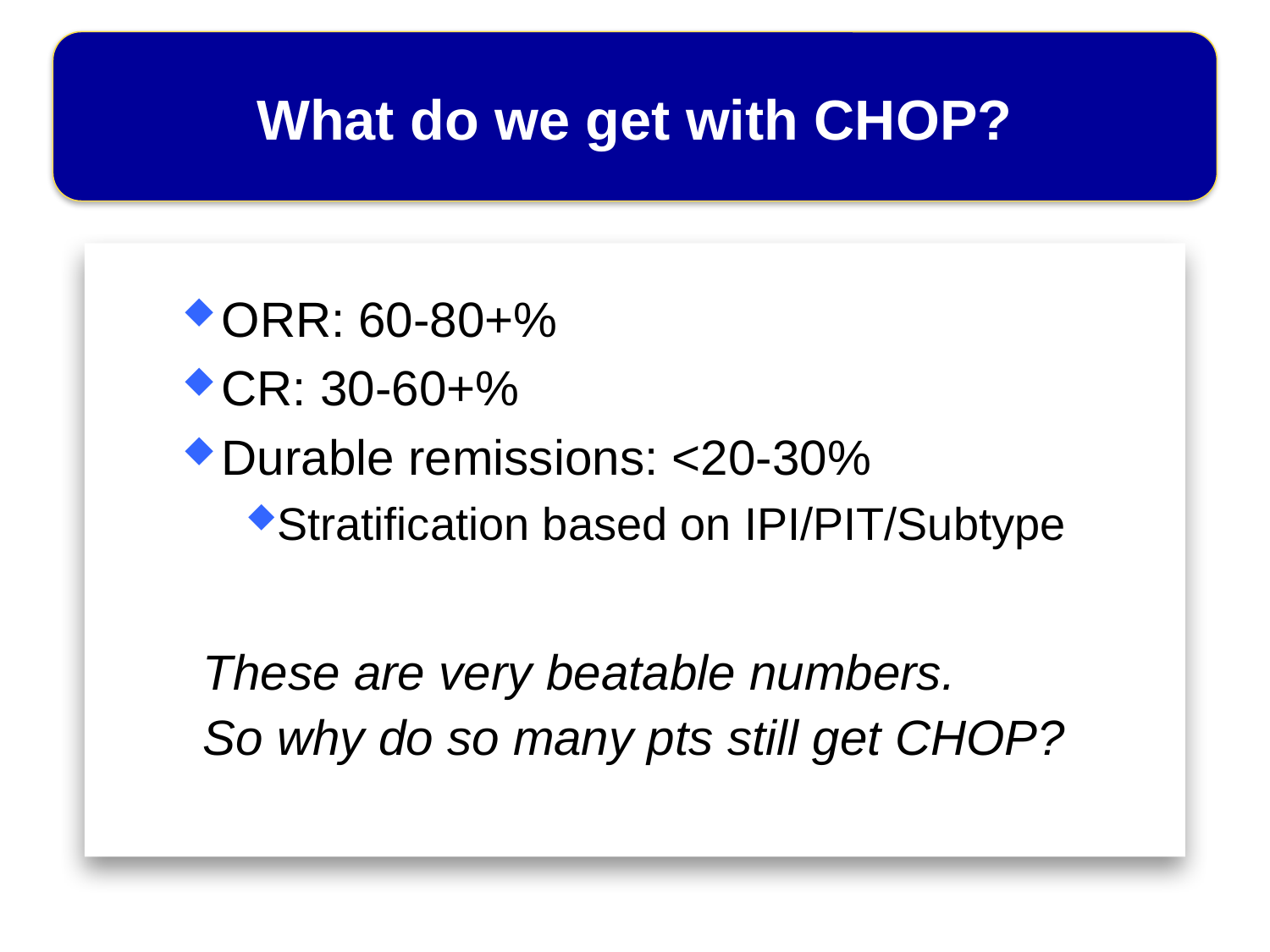

# What do we get with CHOP?

ORR: 60-80+%
CR: 30-60+%
Durable remissions: <20-30%
Stratification based on IPI/PIT/Subtype

These are very beatable numbers.
So why do so many pts still get CHOP?